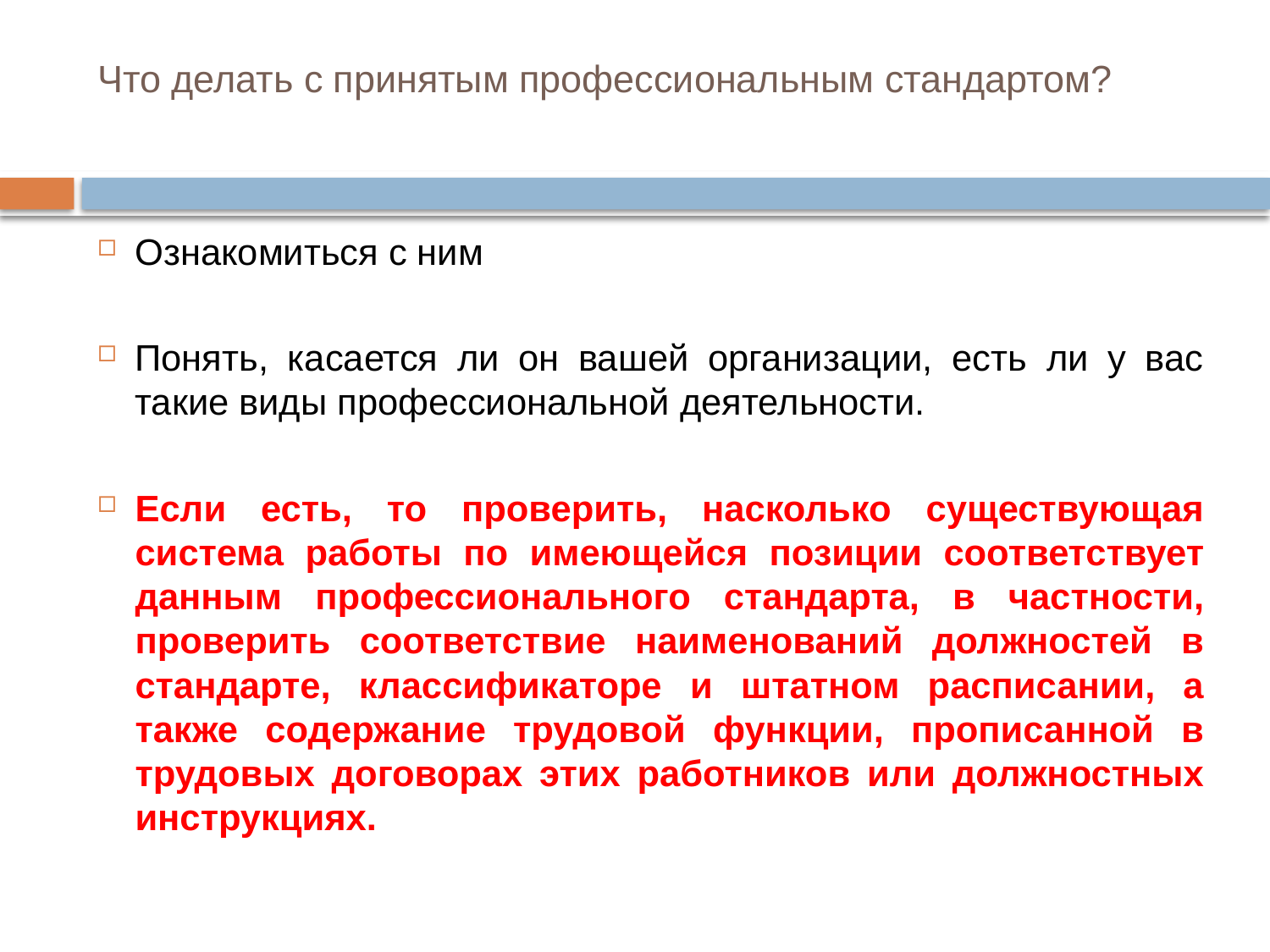

# Что делать с принятым профессиональным стандартом?
Ознакомиться с ним

Понять, касается ли он вашей организации, есть ли у вас такие виды профессиональной деятельности.

Если есть, то проверить, насколько существующая система работы по имеющейся позиции соответствует данным профессионального стандарта, в частности, проверить соответствие наименований должностей в стандарте, классификаторе и штатном расписании, а также содержание трудовой функции, прописанной в трудовых договорах этих работников или должностных инструкциях.